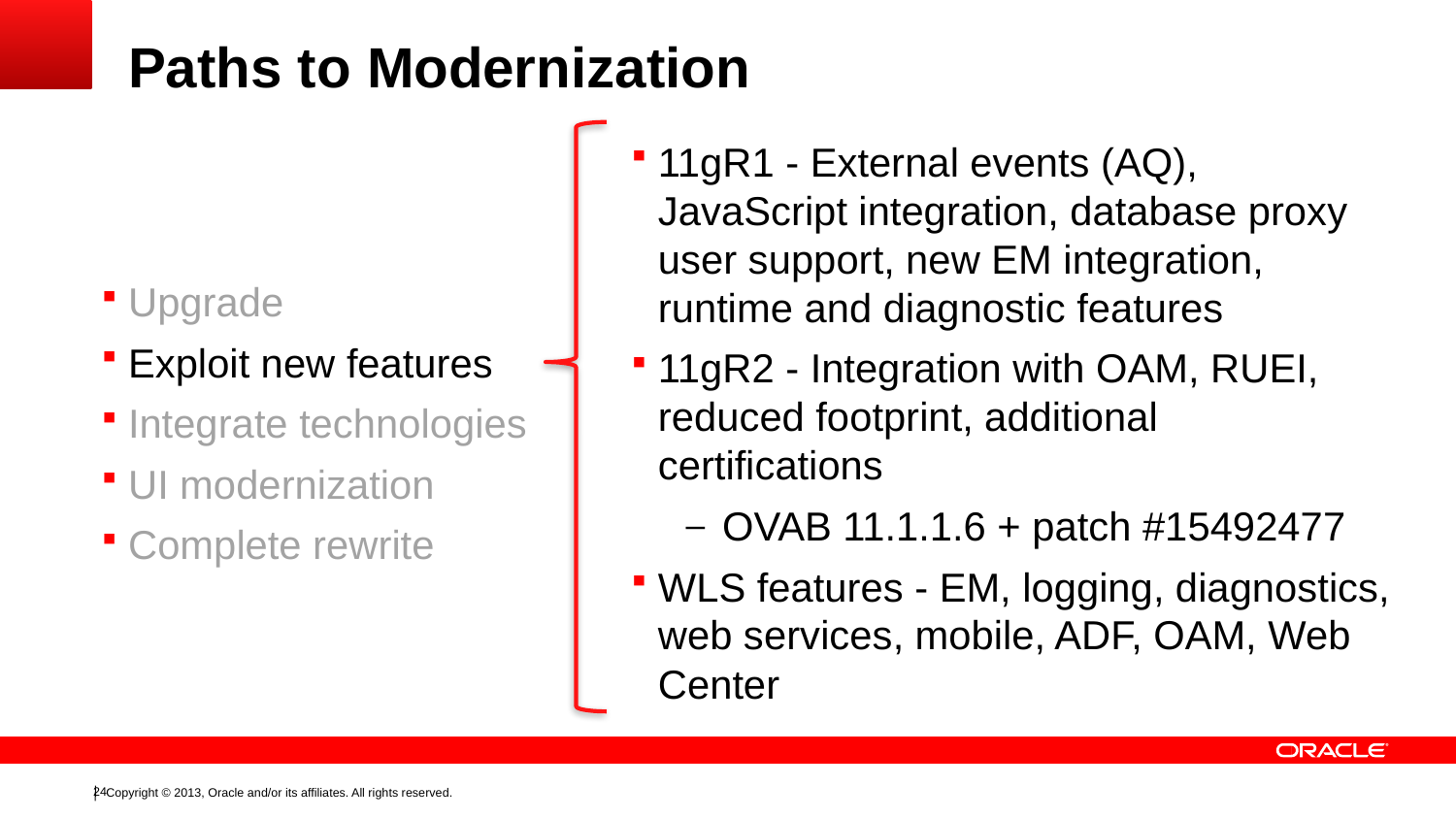

# Paths to Modernization
11gR1 - External events (AQ), JavaScript integration, database proxy user support, new EM integration, runtime and diagnostic features
11gR2 - Integration with OAM, RUEI, reduced footprint, additional certifications
OVAB 11.1.1.6 + patch #15492477
WLS features - EM, logging, diagnostics, web services, mobile, ADF, OAM, Web Center
Upgrade
Exploit new features
Integrate technologies
UI modernization
Complete rewrite